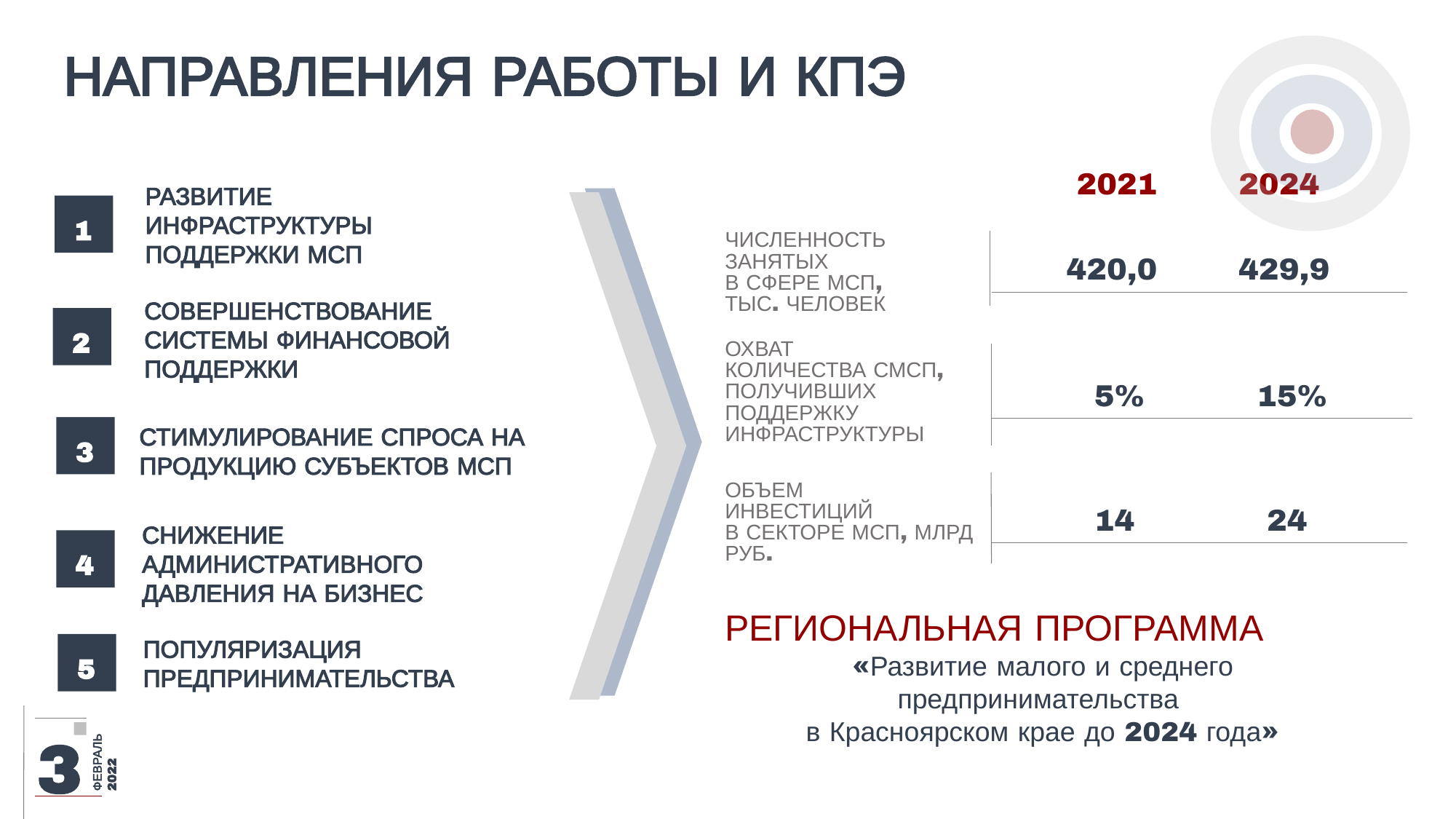

НАПРАВЛЕНИЯ РАБОТЫ И КПЭ

     2021        2024

1

РАЗВИТИЕ ИНФРАСТРУКТУРЫ
ПОДДЕРЖКИ МСП
2

СОВЕРШЕНСТВОВАНИЕ СИСТЕМЫ ФИНАНСОВОЙ ПОДДЕРЖКИ
3

СТИМУЛИРОВАНИЕ СПРОСА НА ПРОДУКЦИЮ СУБЪЕКТОВ МСП
4

СНИЖЕНИЕ АДМИНИСТРАТИВНОГО ДАВЛЕНИЯ НА БИЗНЕС
5

ПОПУЛЯРИЗАЦИЯ ПРЕДПРИНИМАТЕЛЬСТВА
Численность занятых
в сфере МСП, ТЫС. ЧЕЛОВЕК
    420,0        429,9
Охват
количества СМСП, получивших поддержку
инфраструктуры
    5%           15%
объем
инвестиций
в секторе МСП, МЛРД РУБ.
    14             24
РЕГИОНАЛЬНАЯ ПРОГРАММА
«Развитие малого и среднего предпринимательства
в Красноярском крае до 2024 года»
ФЕВРАЛЬ 2022
3